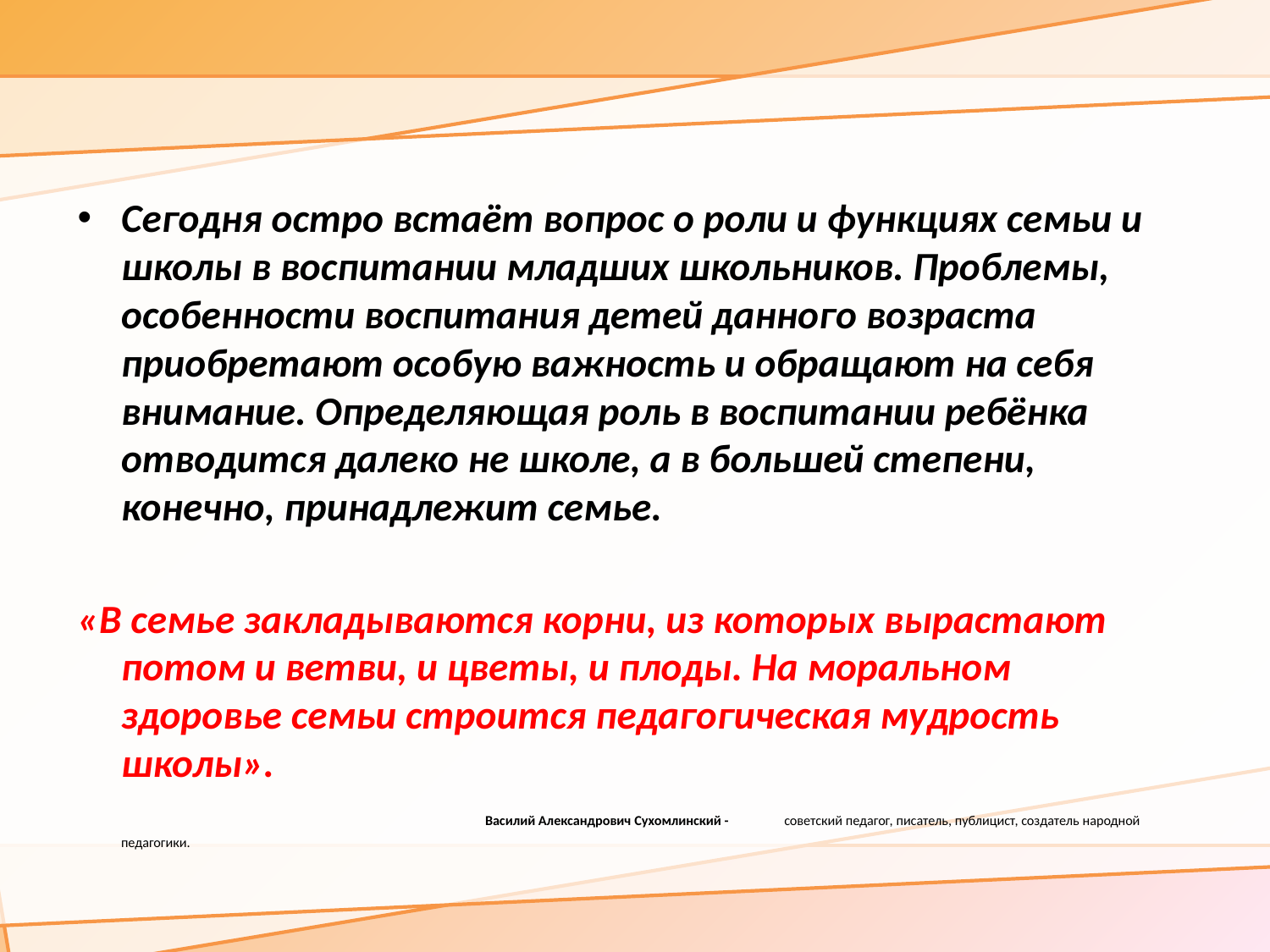

Сегодня остро встаёт вопрос о роли и функциях семьи и школы в воспитании младших школьников. Проблемы, особенности воспитания детей данного возраста приобретают особую важность и обращают на себя внимание. Определяющая роль в воспитании ребёнка отводится далеко не школе, а в большей степени, конечно, принадлежит семье.

«В семье закладываются корни, из которых вырастают потом и ветви, и цветы, и плоды. На моральном здоровье семьи строится педагогическая мудрость школы».
									                                        Василий Александрович Сухомлинский -  					          советский педагог, писатель, публицист, создатель народной педагогики.